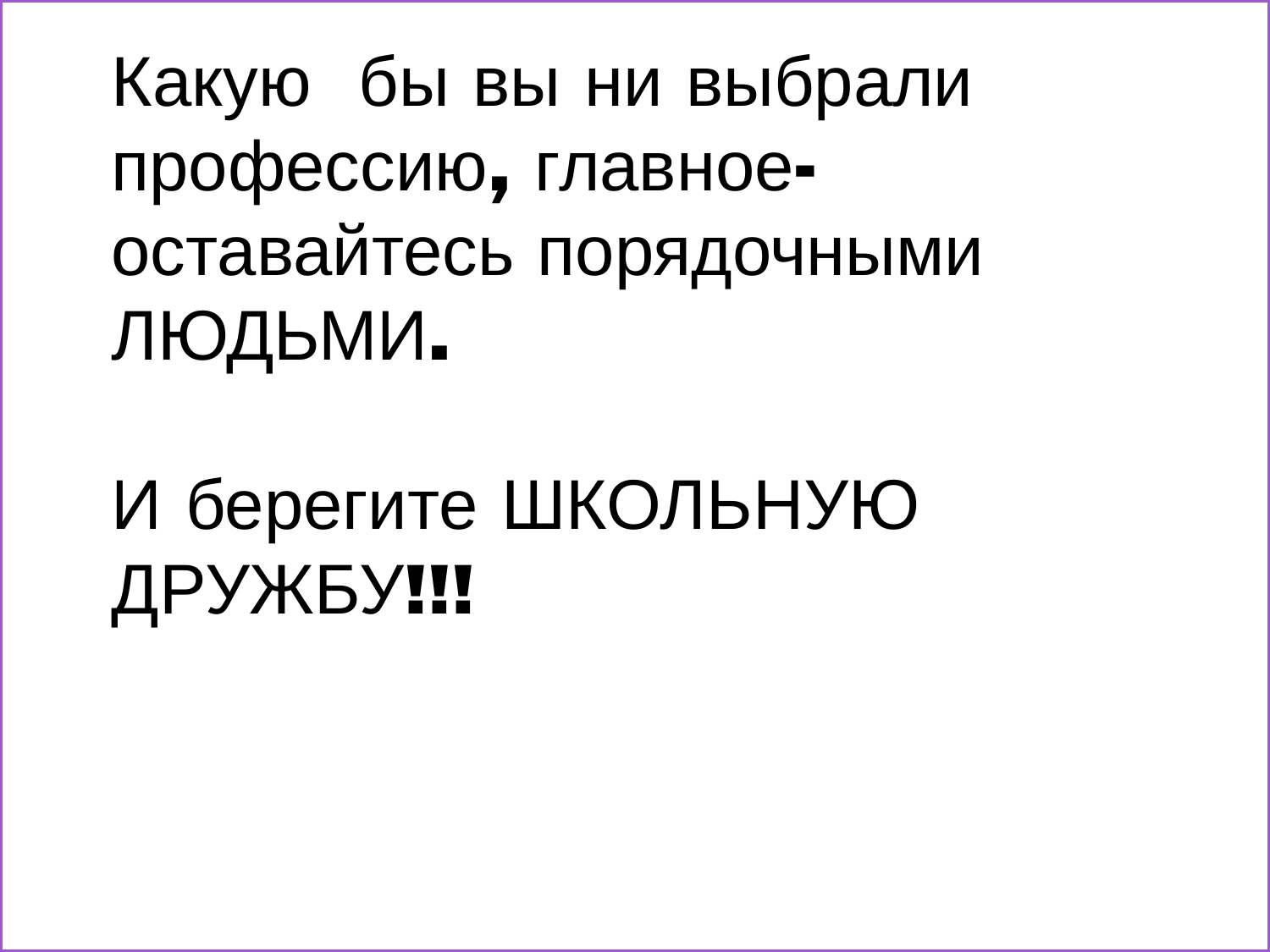

Какую  бы вы ни выбрали профессию, главное- оставайтесь порядочными ЛЮДЬМИ.

И берегите ШКОЛЬНУЮ ДРУЖБУ!!!